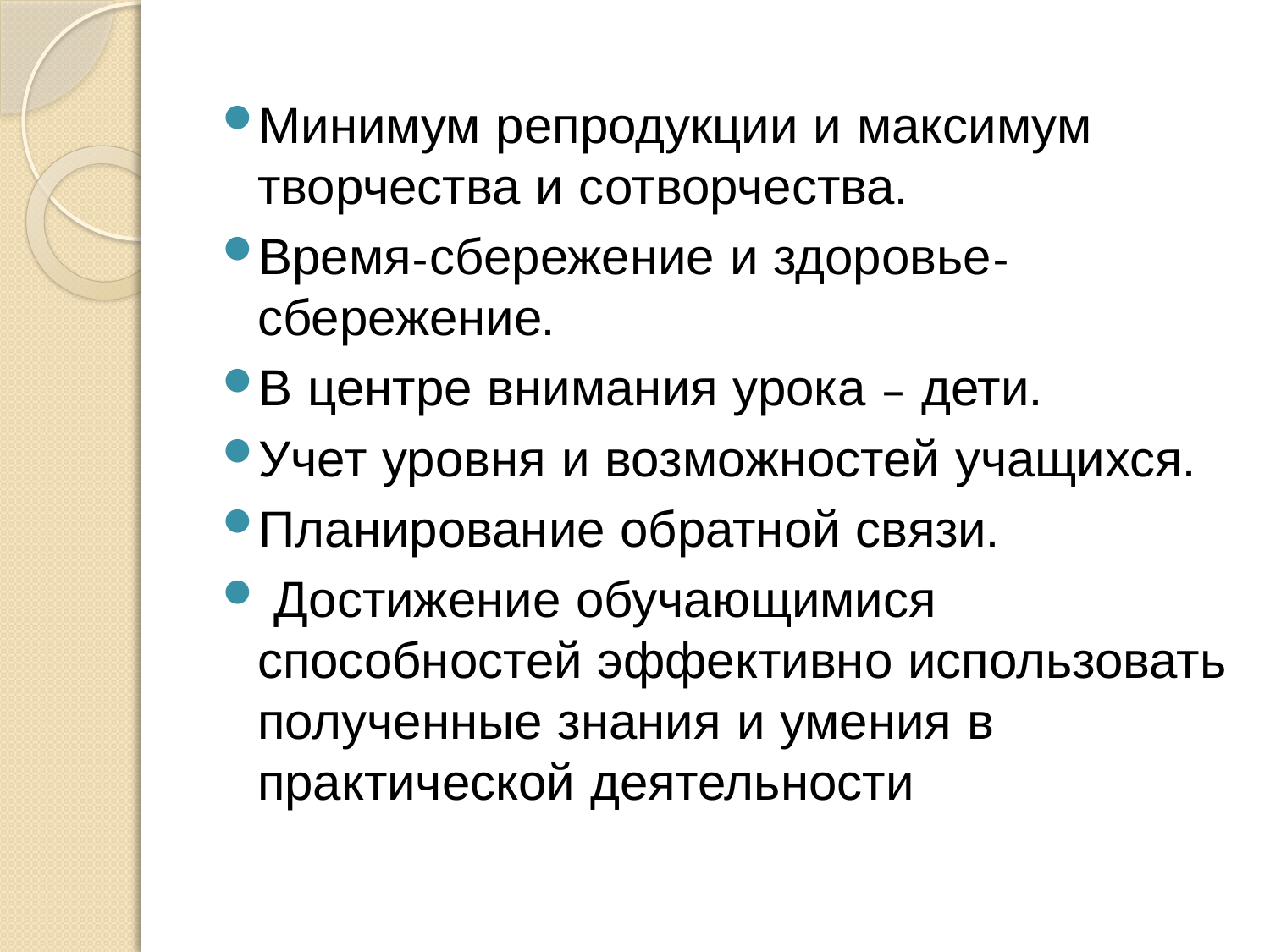

Минимум репродукции и максимум творчества и сотворчества.
Время-сбережение и здоровье-сбережение.
В центре внимания урока – дети.
Учет уровня и возможностей учащихся.
Планирование обратной связи.
 Достижение обучающимися способностей эффективно использовать полученные знания и умения в практической деятельности